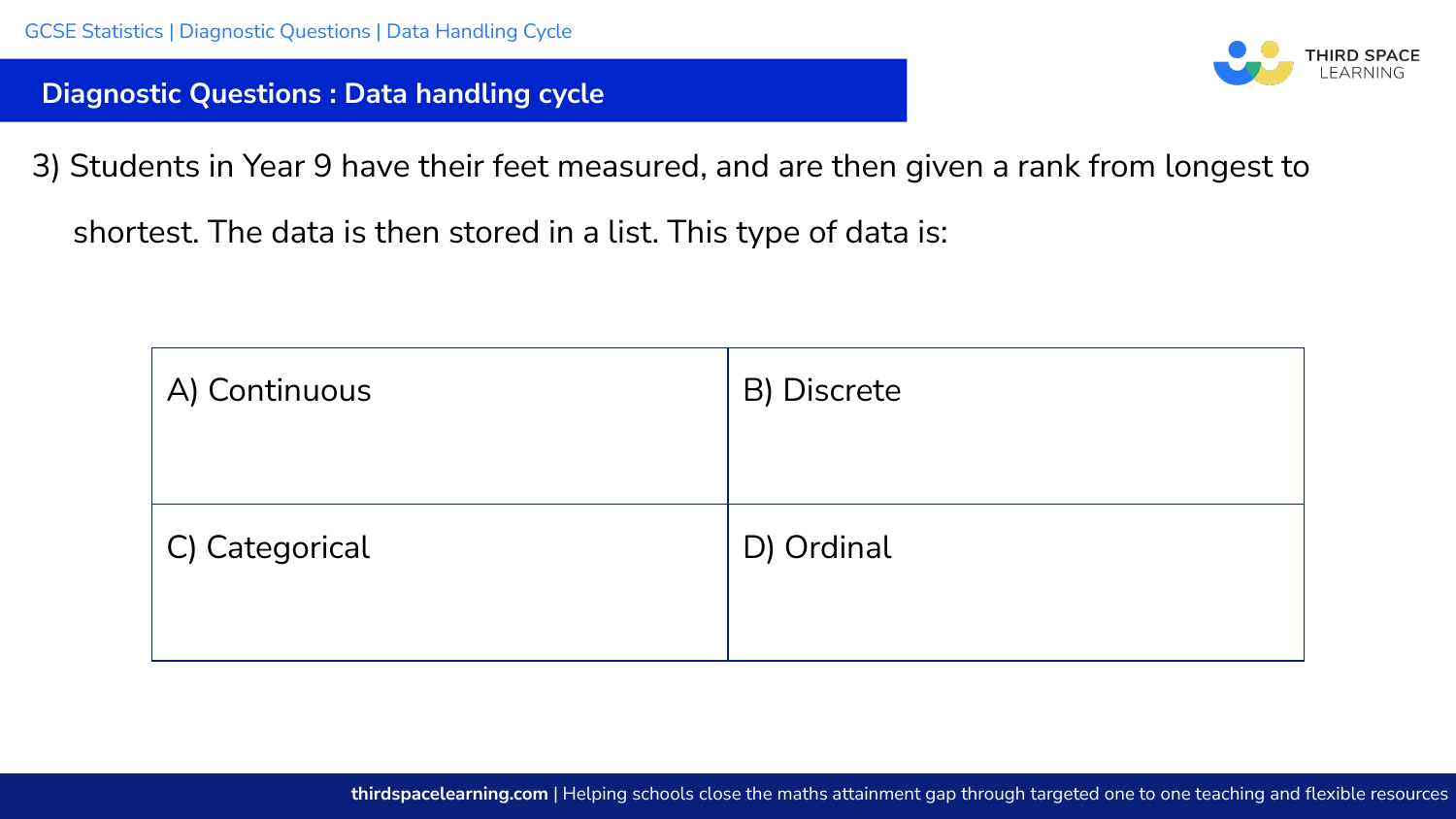

Diagnostic Questions : Data handling cycle
| 3) Students in Year 9 have their feet measured, and are then given a rank from longest to shortest. The data is then stored in a list. This type of data is: |
| --- |
| A) Continuous | B) Discrete |
| --- | --- |
| C) Categorical | D) Ordinal |